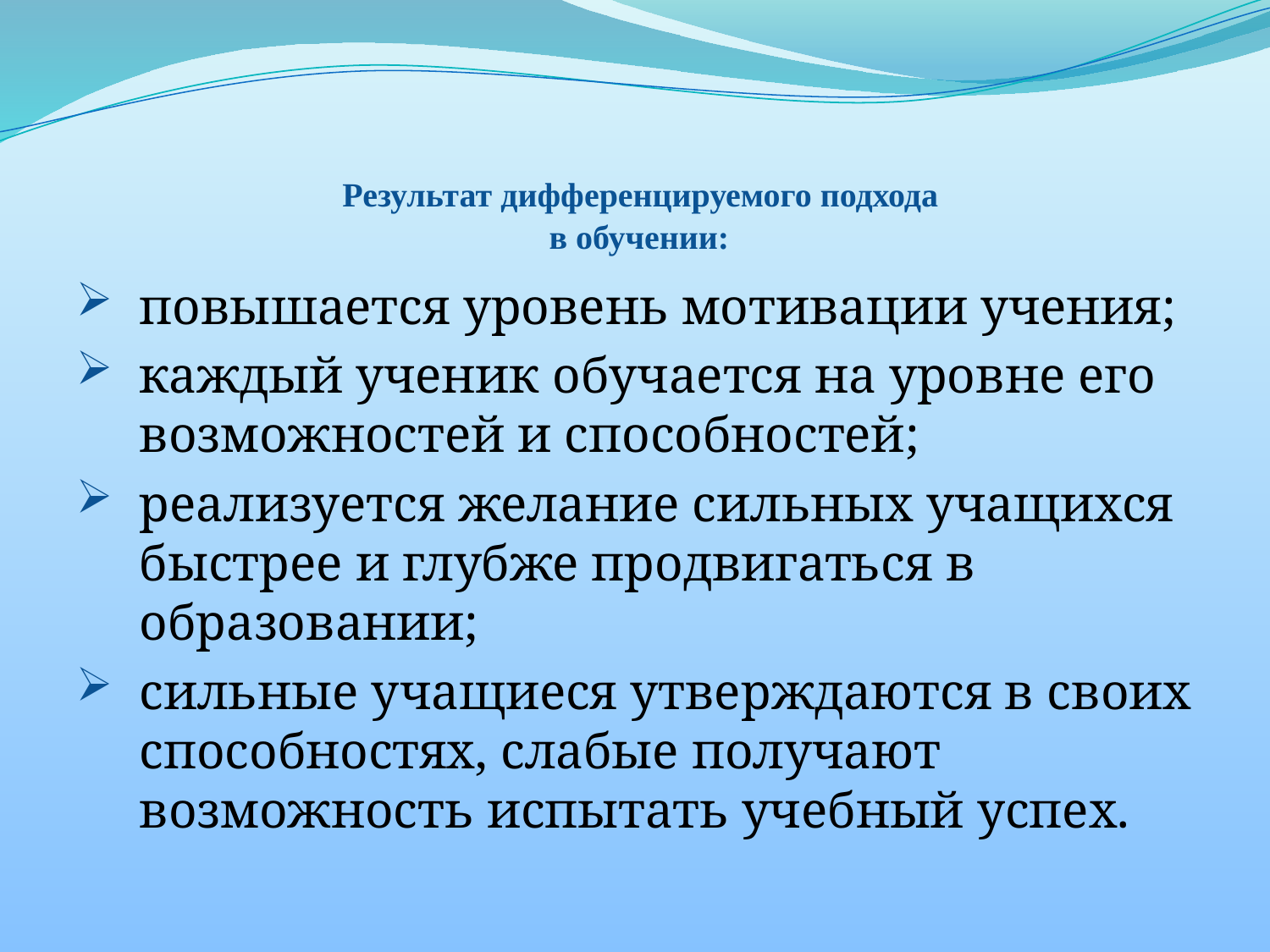

# Результат дифференцируемого подхода в обучении:
повышается уровень мотивации учения;
каждый ученик обучается на уровне его возможностей и способностей;
реализуется желание сильных учащихся быстрее и глубже продвигаться в образовании;
сильные учащиеся утверждаются в своих способностях, слабые получают возможность испытать учебный успех.